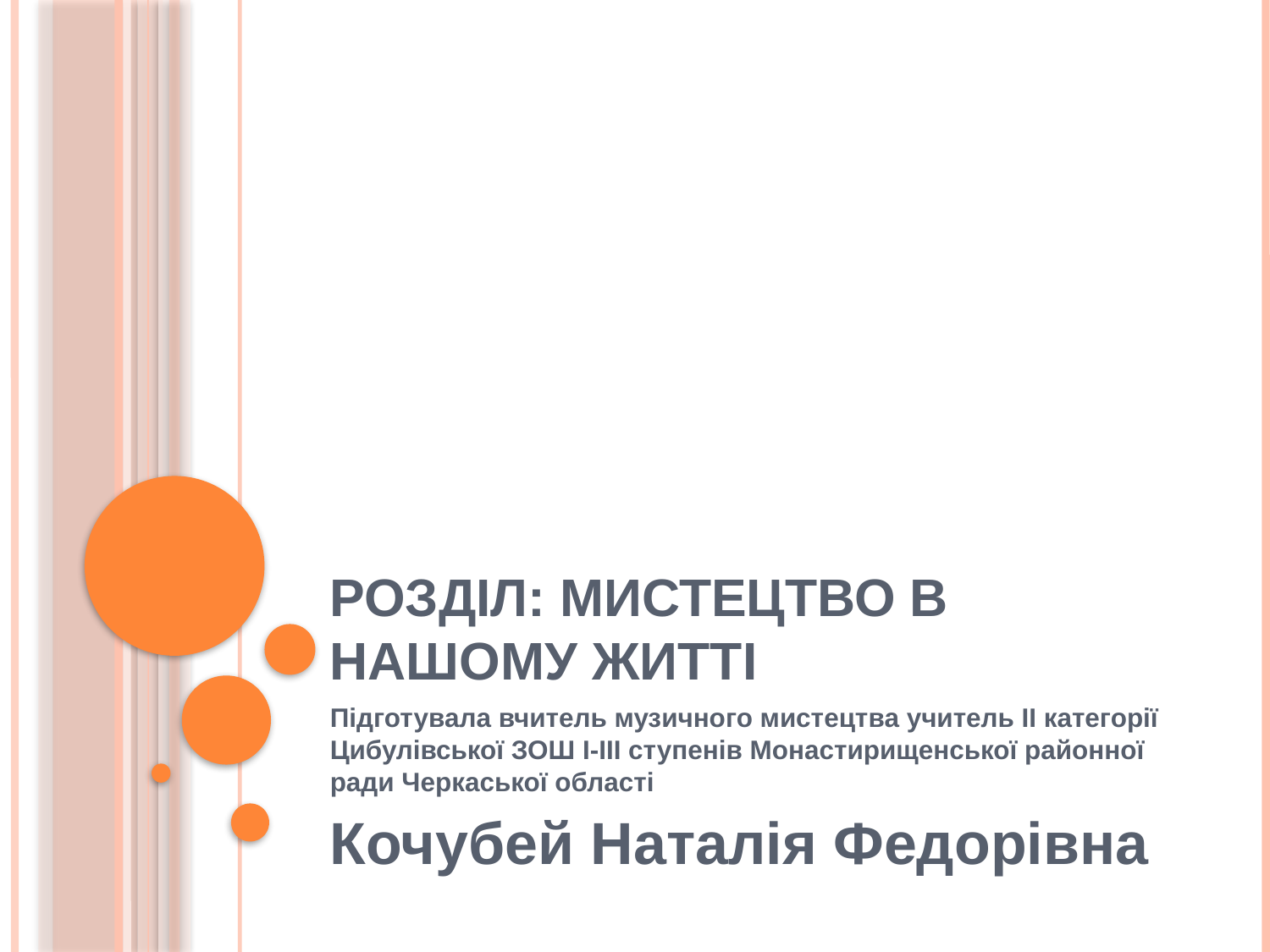

# Розділ: Мистецтво в нашому житті
Підготувала вчитель музичного мистецтва учитель ІІ категорії Цибулівської ЗОШ І-ІІІ ступенів Монастирищенської районної ради Черкаської області
Кочубей Наталія Федорівна